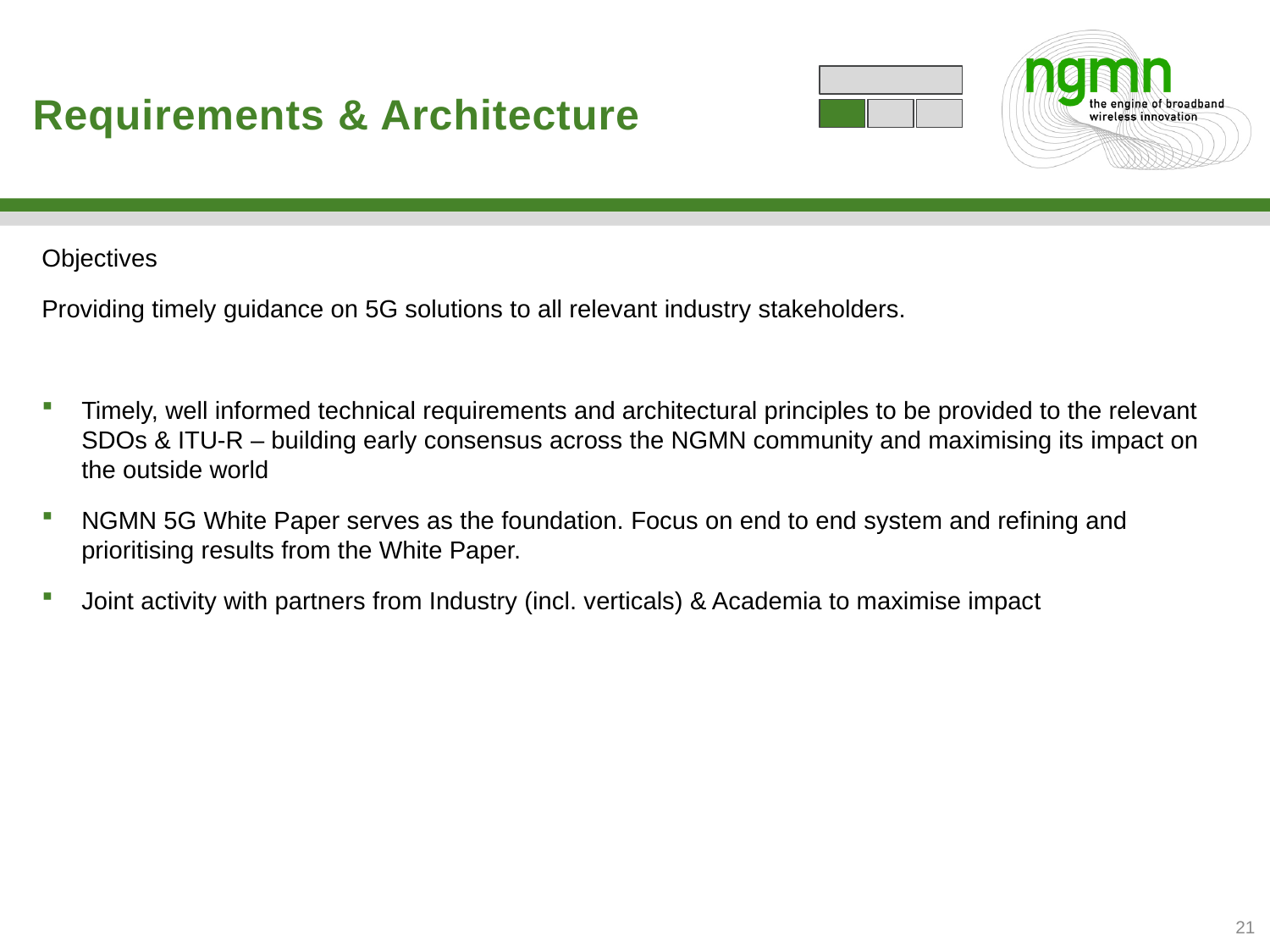

# Requirements & Architecture

Objectives
Providing timely guidance on 5G solutions to all relevant industry stakeholders.

Timely, well informed technical requirements and architectural principles to be provided to the relevant SDOs & ITU-R – building early consensus across the NGMN community and maximising its impact on the outside world
NGMN 5G White Paper serves as the foundation. Focus on end to end system and refining and prioritising results from the White Paper.
Joint activity with partners from Industry (incl. verticals) & Academia to maximise impact

21